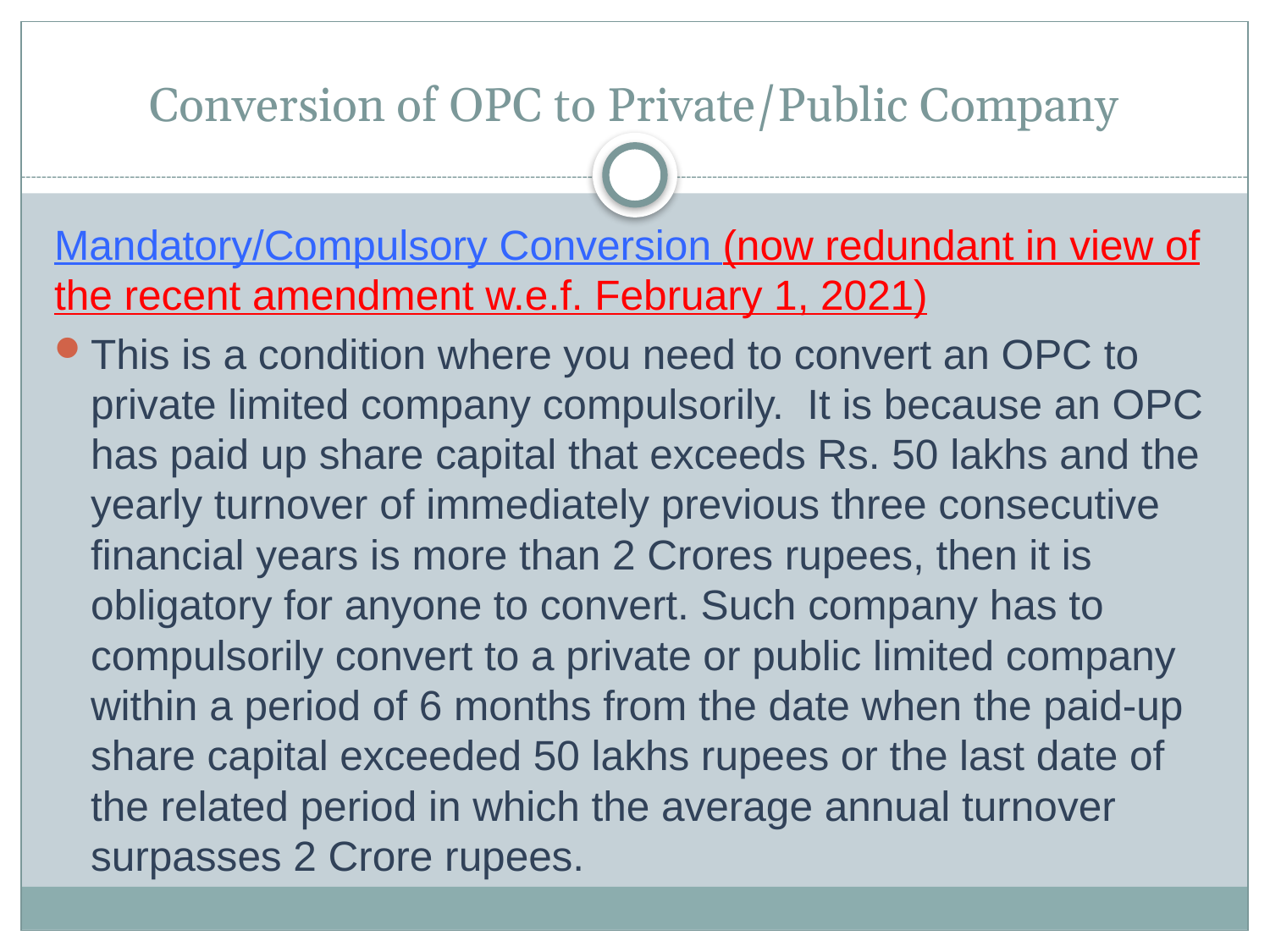

# Conversion of OPC to Private/Public Company
Mandatory/Compulsory Conversion (now redundant in view of the recent amendment w.e.f. February 1, 2021)
This is a condition where you need to convert an OPC to private limited company compulsorily.  It is because an OPC has paid up share capital that exceeds Rs. 50 lakhs and the yearly turnover of immediately previous three consecutive financial years is more than 2 Crores rupees, then it is obligatory for anyone to convert. Such company has to compulsorily convert to a private or public limited company within a period of 6 months from the date when the paid-up share capital exceeded 50 lakhs rupees or the last date of the related period in which the average annual turnover surpasses 2 Crore rupees.